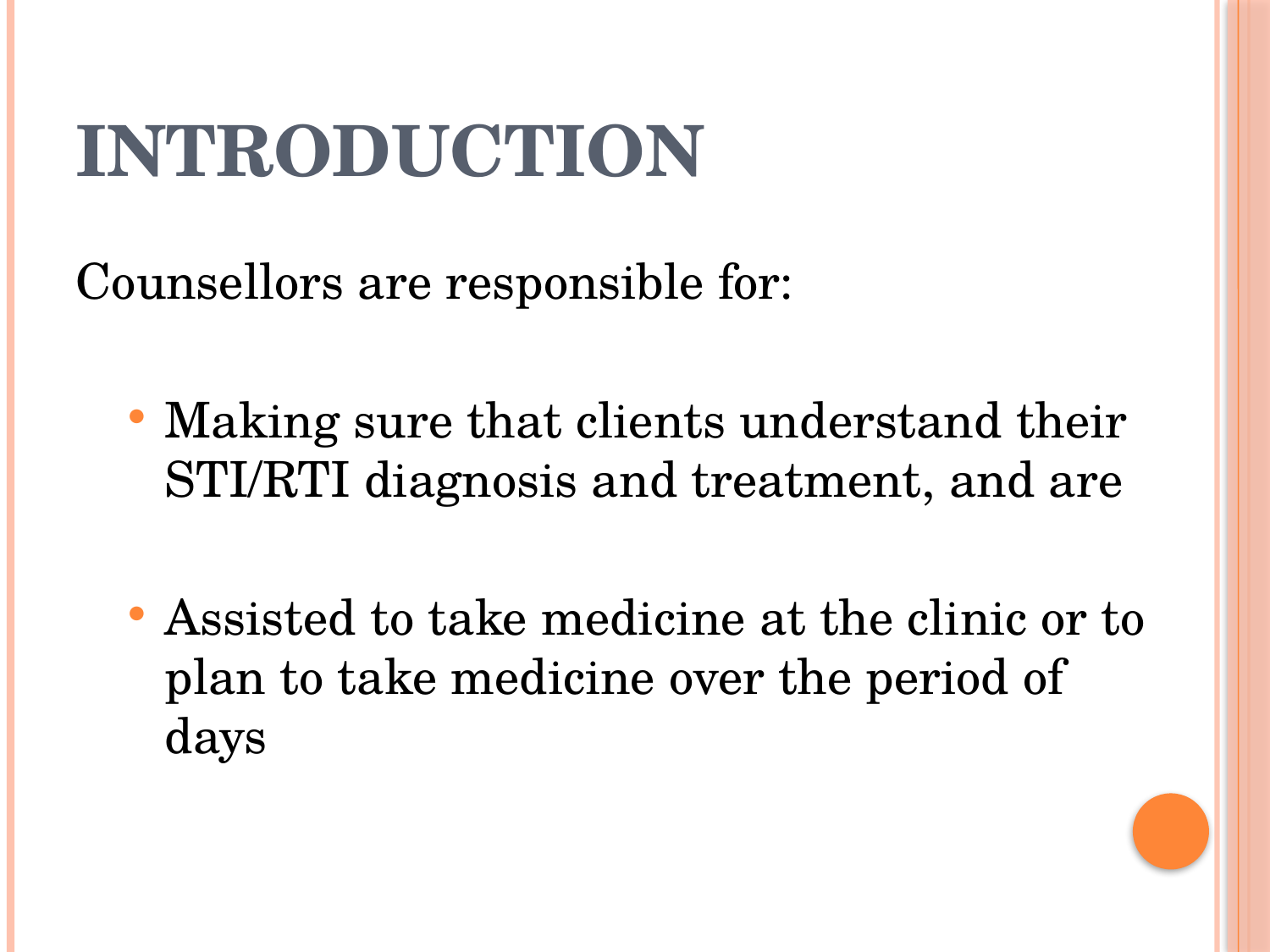

# Introduction
Counsellors are responsible for:

Making sure that clients understand their STI/RTI diagnosis and treatment, and are

Assisted to take medicine at the clinic or to plan to take medicine over the period of days